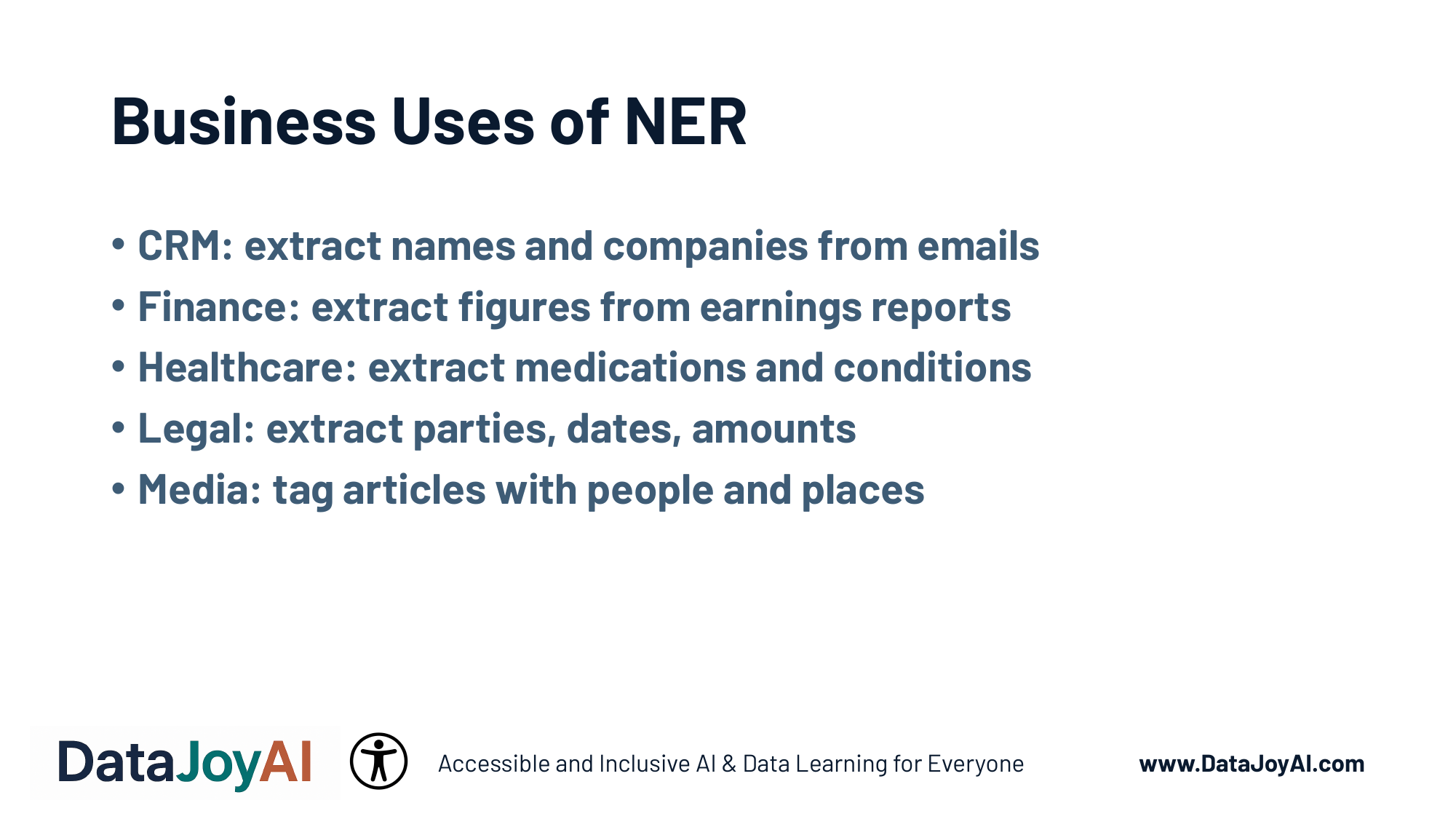

# Business Uses of NER
CRM: extract names and companies from emails
Finance: extract figures from earnings reports
Healthcare: extract medications and conditions
Legal: extract parties, dates, amounts
Media: tag articles with people and places